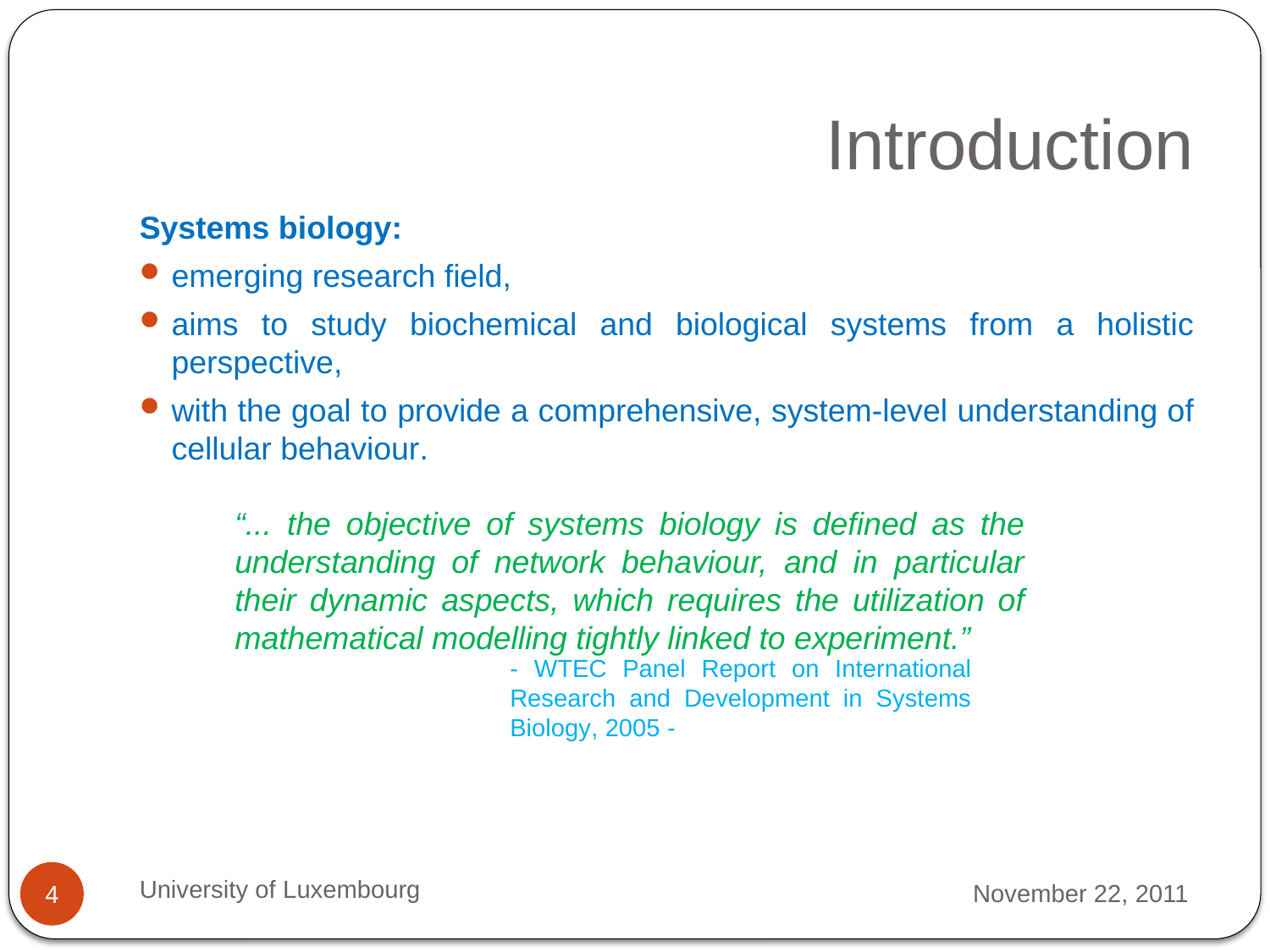

# Introduction
Systems biology:
emerging research field,
aims to study biochemical and biological systems from a holistic perspective,
with the goal to provide a comprehensive, system-level understanding of cellular behaviour.
“... the objective of systems biology is defined as the understanding of network behaviour, and in particular their dynamic aspects, which requires the utilization of mathematical modelling tightly linked to experiment.”
- WTEC Panel Report on International Research and Development in Systems Biology, 2005 -
University of Luxembourg
November 22, 2011
4